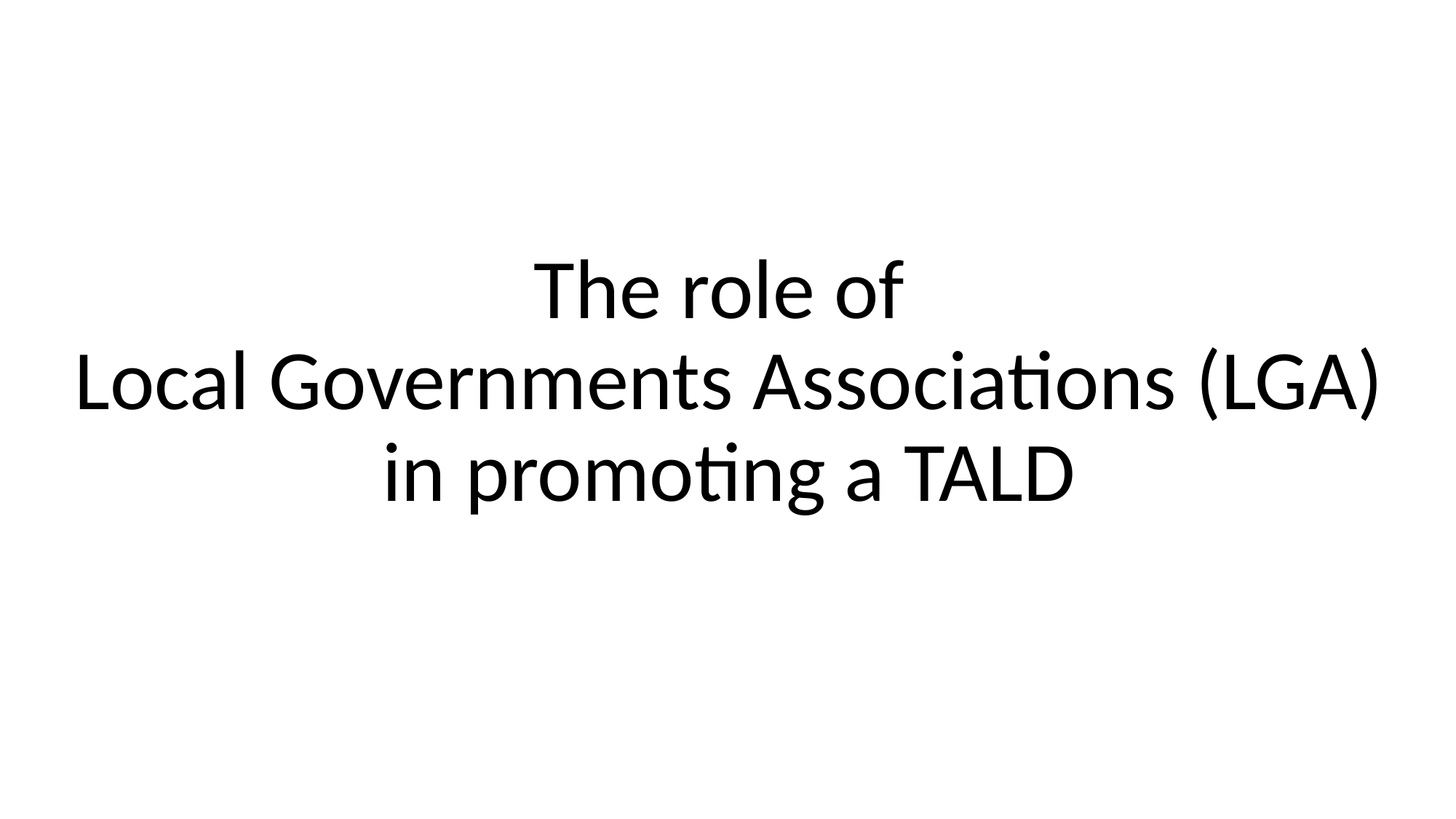

# The role of Local Governments Associations (LGA) in promoting a TALD